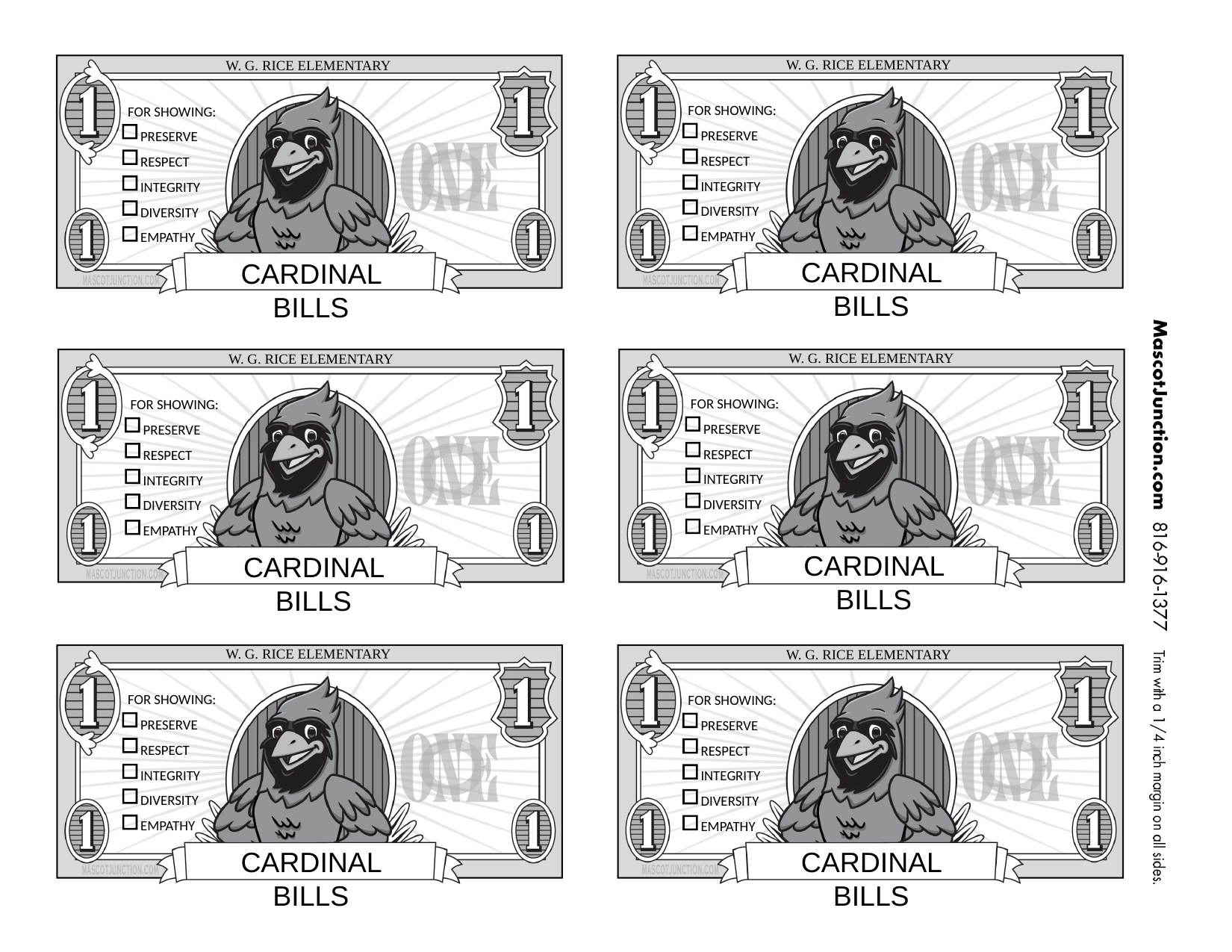

W. G. RICE ELEMENTARY
FOR SHOWING:
    PRESERVE
    RESPECT
    INTEGRITY
    DIVERSITY
    EMPATHY

CARDINAL BILLS
W. G. RICE ELEMENTARY
FOR SHOWING:
    PRESERVE
    RESPECT
    INTEGRITY
    DIVERSITY
    EMPATHY

CARDINAL BILLS
W. G. RICE ELEMENTARY
FOR SHOWING:
    PRESERVE
    RESPECT
    INTEGRITY
    DIVERSITY
    EMPATHY

CARDINAL BILLS
W. G. RICE ELEMENTARY
FOR SHOWING:
    PRESERVE
    RESPECT
    INTEGRITY
    DIVERSITY
    EMPATHY

CARDINAL BILLS
W. G. RICE ELEMENTARY
FOR SHOWING:
    PRESERVE
    RESPECT
    INTEGRITY
    DIVERSITY
    EMPATHY

CARDINAL BILLS
W. G. RICE ELEMENTARY
FOR SHOWING:
    PRESERVE
    RESPECT
    INTEGRITY
    DIVERSITY
    EMPATHY

CARDINAL BILLS